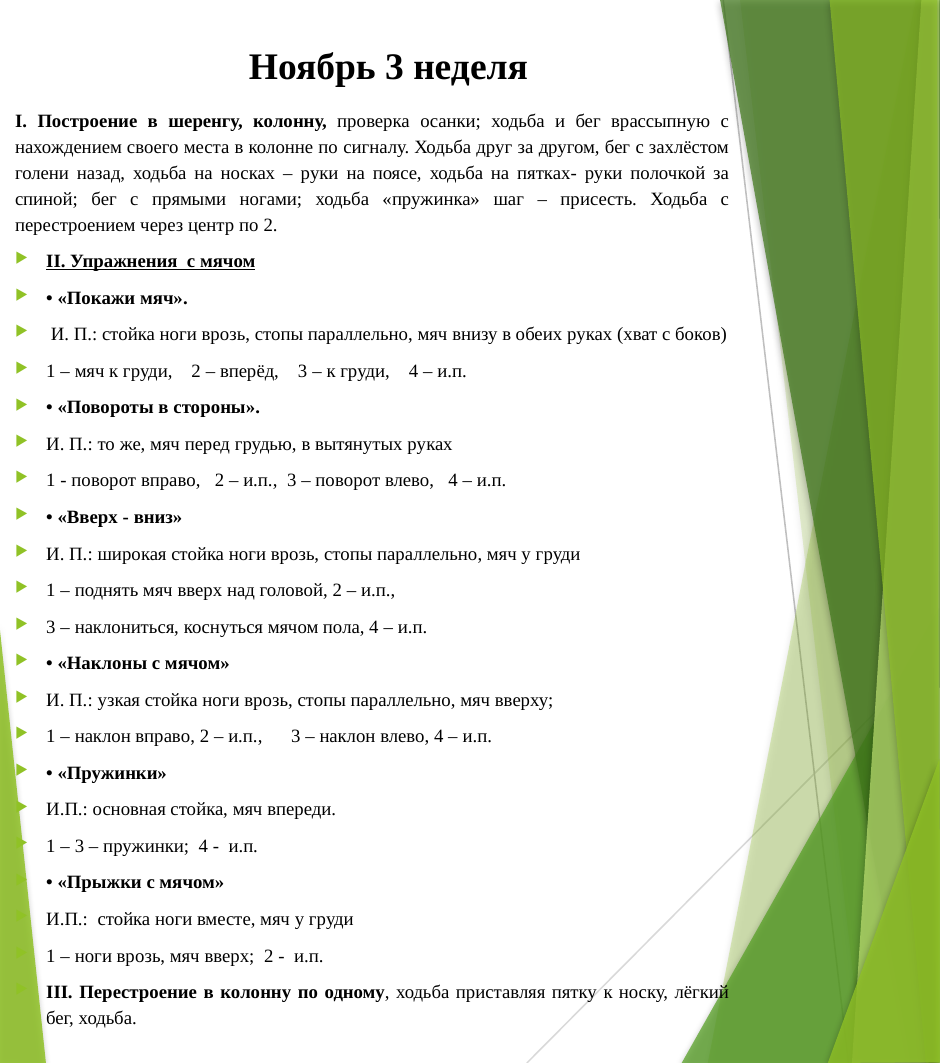

# Ноябрь 3 неделя
I. Построение в шеренгу, колонну, проверка осанки; ходьба и бег врассыпную с нахождением своего места в колонне по сигналу. Ходьба друг за другом, бег с захлёстом голени назад, ходьба на носках – руки на поясе, ходьба на пятках- руки полочкой за спиной; бег с прямыми ногами; ходьба «пружинка» шаг – присесть. Ходьба с перестроением через центр по 2.
II. Упражнения  с мячом
• «Покажи мяч».
 И. П.: стойка ноги врозь, стопы параллельно, мяч внизу в обеих руках (хват с боков)
1 – мяч к груди,    2 – вперёд,    3 – к груди,    4 – и.п.
• «Повороты в стороны».
И. П.: то же, мяч перед грудью, в вытянутых руках
1 - поворот вправо,   2 – и.п.,  3 – поворот влево,   4 – и.п.
• «Вверх - вниз»
И. П.: широкая стойка ноги врозь, стопы параллельно, мяч у груди
1 – поднять мяч вверх над головой, 2 – и.п.,
3 – наклониться, коснуться мячом пола, 4 – и.п.
• «Наклоны с мячом»
И. П.: узкая стойка ноги врозь, стопы параллельно, мяч вверху;
1 – наклон вправо, 2 – и.п.,      3 – наклон влево, 4 – и.п.
• «Пружинки»
И.П.: основная стойка, мяч впереди.
1 – 3 – пружинки;  4 -  и.п.
• «Прыжки с мячом»
И.П.:  стойка ноги вместе, мяч у груди
1 – ноги врозь, мяч вверх;  2 -  и.п.
III. Перестроение в колонну по одному, ходьба приставляя пятку к носку, лёгкий бег, ходьба.